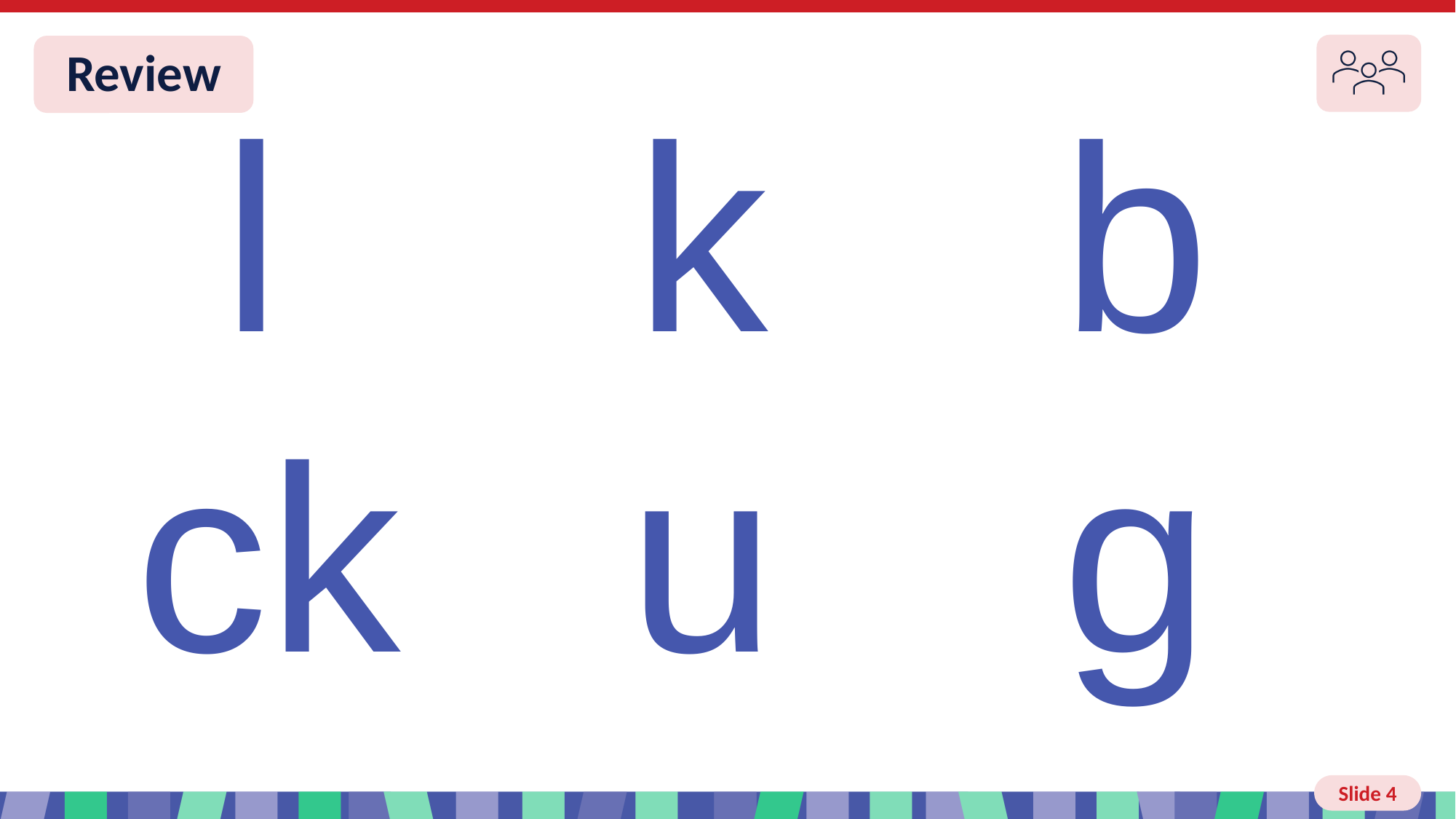

# Slide 4 Review
l
k
b
ck
u
g